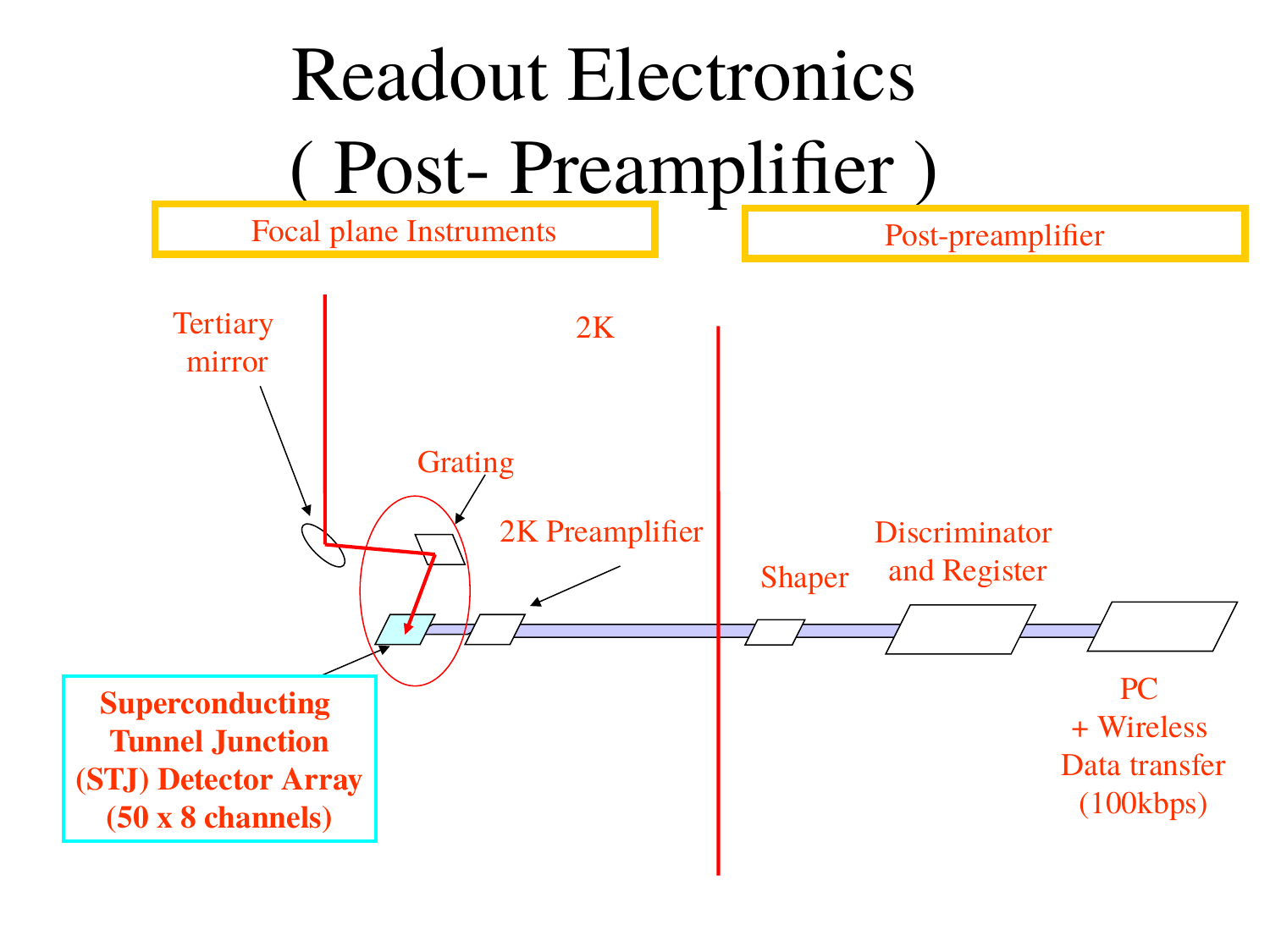

Readout Electronics
 ( Post- Preamplifier )
Focal plane Instruments
Post-preamplifier

Tertiary
mirror
2K

Grating

2K Preamplifier
Discriminator
and Register

Shaper

PC
+ Wireless
Data transfer
(100kbps)
Superconducting
Tunnel Junction
(STJ) Detector Array
(50 x 8 channels)